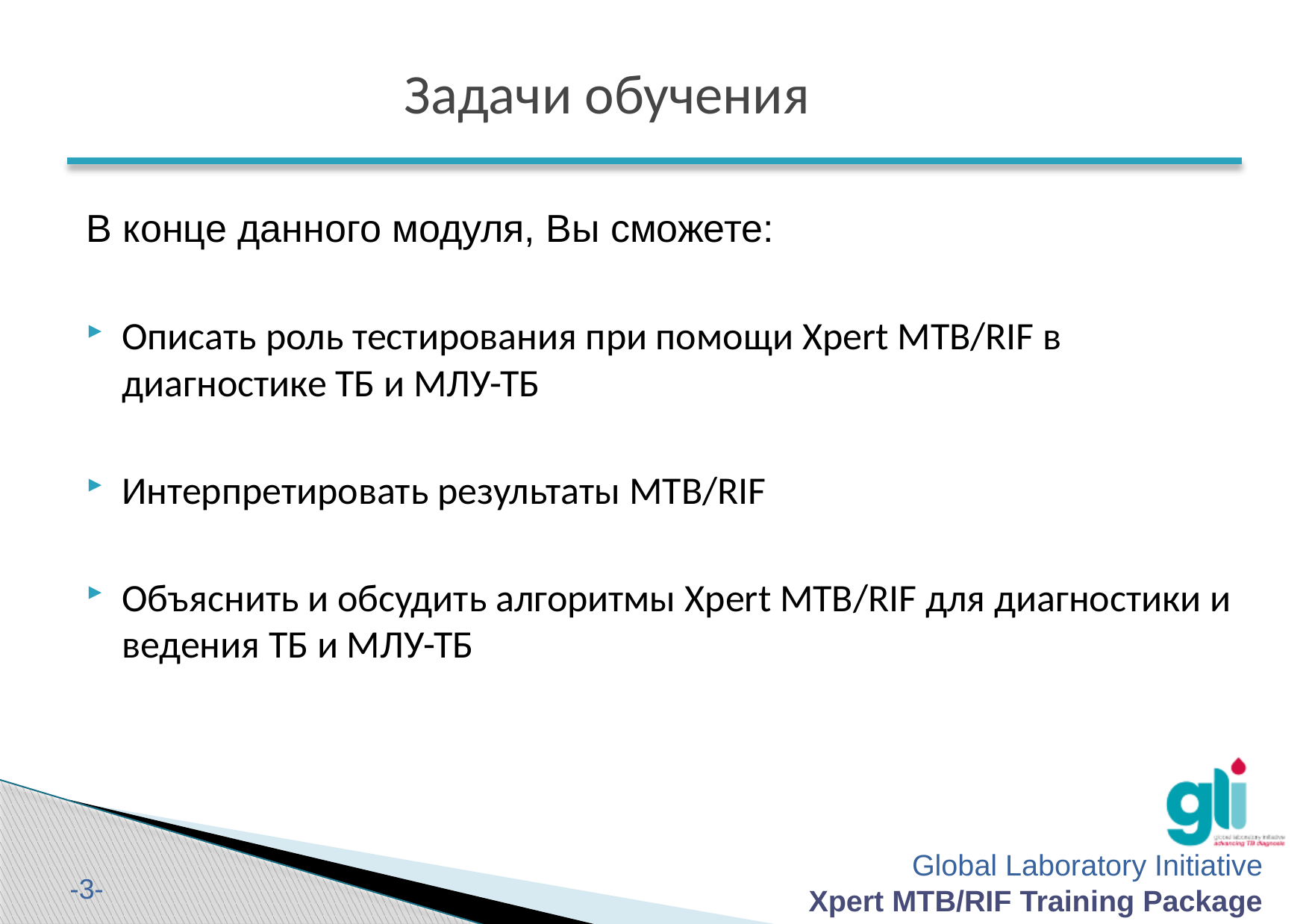

# Задачи обучения
В конце данного модуля, Вы сможете:

Описать роль тестирования при помощи Xpert MTB/RIF в диагностике ТБ и МЛУ-ТБ

Интерпретировать результаты MTB/RIF

Объяснить и обсудить алгоритмы Xpert MTB/RIF для диагностики и ведения ТБ и МЛУ-ТБ